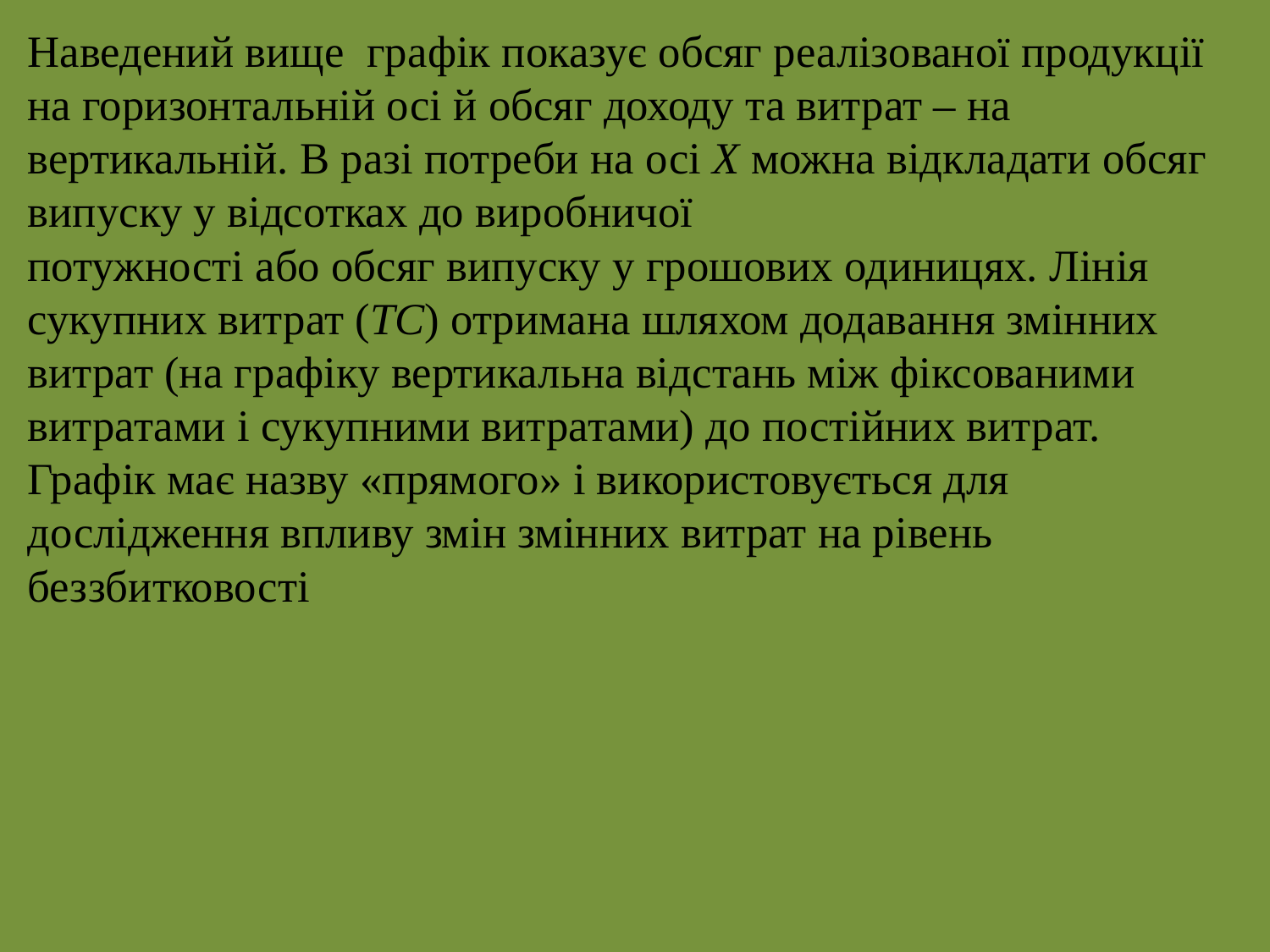

Наведений вище  графік показує обсяг реалізованої продукції на горизонтальній осі й обсяг доходу та витрат – на вертикальній. В разі потреби на осі Х можна відкладати обсяг випуску у відсотках до виробничої
потужності або обсяг випуску у грошових одиницях. Лінія сукупних витрат (ТС) отримана шляхом додавання змінних витрат (на графіку вертикальна відстань між фіксованими витратами і сукупними витратами) до постійних витрат. Графік має назву «прямого» і використовується для дослідження впливу змін змінних витрат на рівень беззбитковості